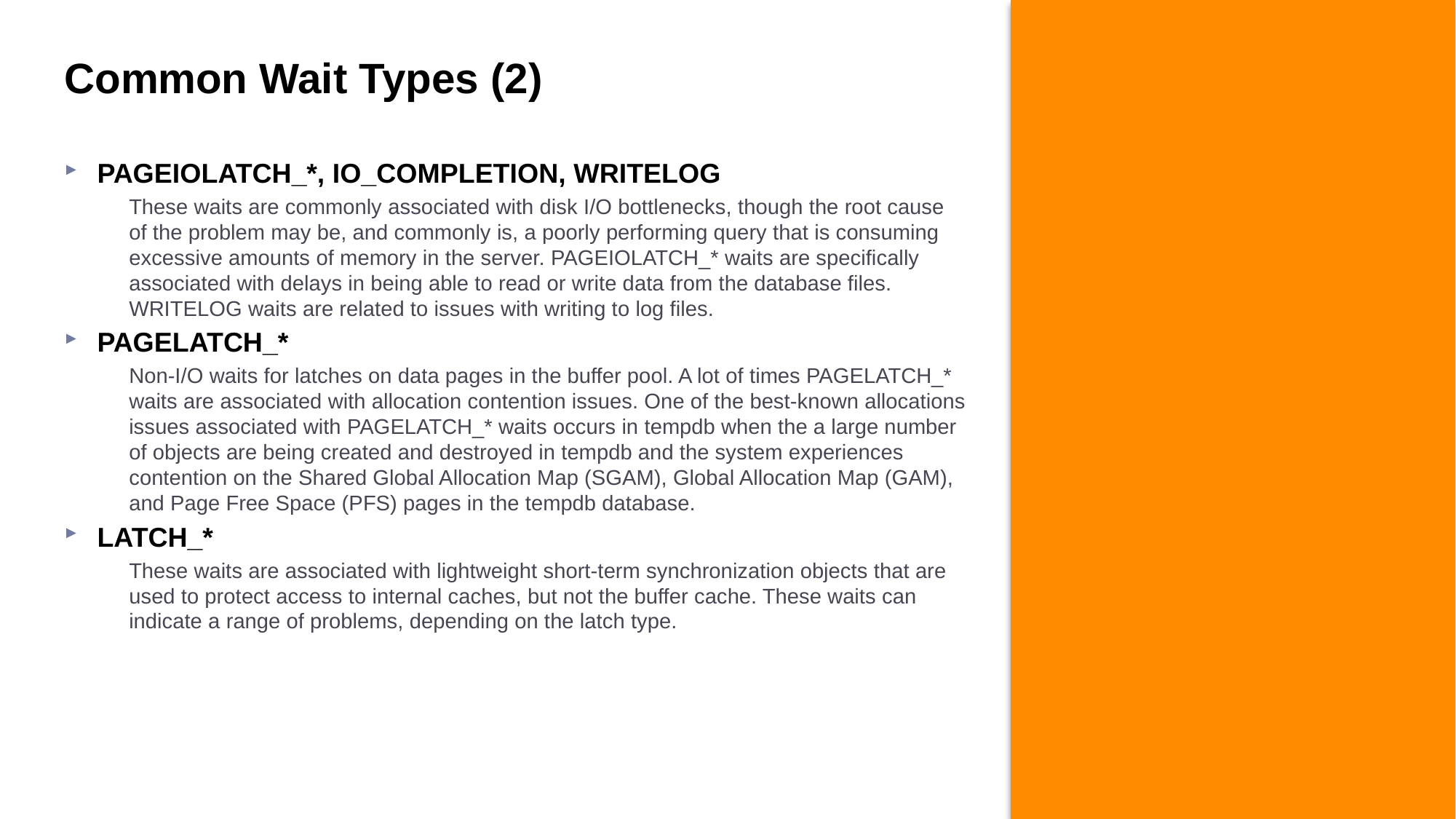

# Common Wait Types (2)
PAGEIOLATCH_*, IO_COMPLETION, WRITELOG
These waits are commonly associated with disk I/O bottlenecks, though the root cause of the problem may be, and commonly is, a poorly performing query that is consuming excessive amounts of memory in the server. PAGEIOLATCH_* waits are specifically associated with delays in being able to read or write data from the database files. WRITELOG waits are related to issues with writing to log files.
PAGELATCH_*
Non-I/O waits for latches on data pages in the buffer pool. A lot of times PAGELATCH_* waits are associated with allocation contention issues. One of the best-known allocations issues associated with PAGELATCH_* waits occurs in tempdb when the a large number of objects are being created and destroyed in tempdb and the system experiences contention on the Shared Global Allocation Map (SGAM), Global Allocation Map (GAM), and Page Free Space (PFS) pages in the tempdb database.
LATCH_*
These waits are associated with lightweight short-term synchronization objects that are used to protect access to internal caches, but not the buffer cache. These waits can indicate a range of problems, depending on the latch type.